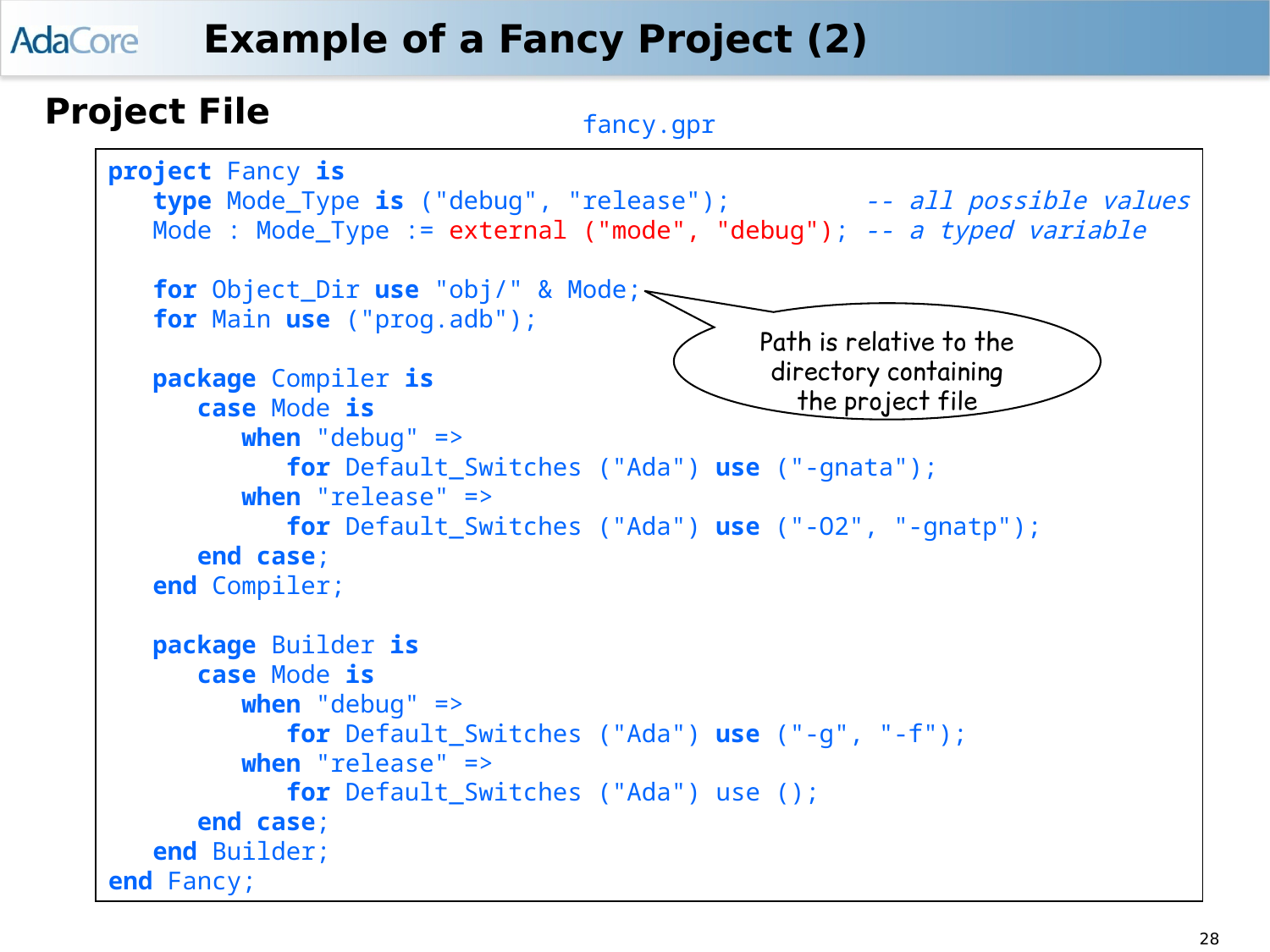

# Example of a Fancy Project (2)
Project File

fancy.gpr
project Fancy is
   type Mode_Type is ("debug", "release");         -- all possible values
   Mode : Mode_Type := external ("mode", "debug"); -- a typed variable

   for Object_Dir use "obj/" & Mode;
   for Main use ("prog.adb");

   package Compiler is
      case Mode is
         when "debug" =>
            for Default_Switches ("Ada") use ("-gnata");
         when "release" =>
            for Default_Switches ("Ada") use ("-O2", "-gnatp");
      end case;
   end Compiler;

   package Builder is
      case Mode is
         when "debug" =>
            for Default_Switches ("Ada") use ("-g", "-f");
         when "release" =>
            for Default_Switches ("Ada") use ();
      end case;
   end Builder;
end Fancy;
Path is relative to the directory containing the project file